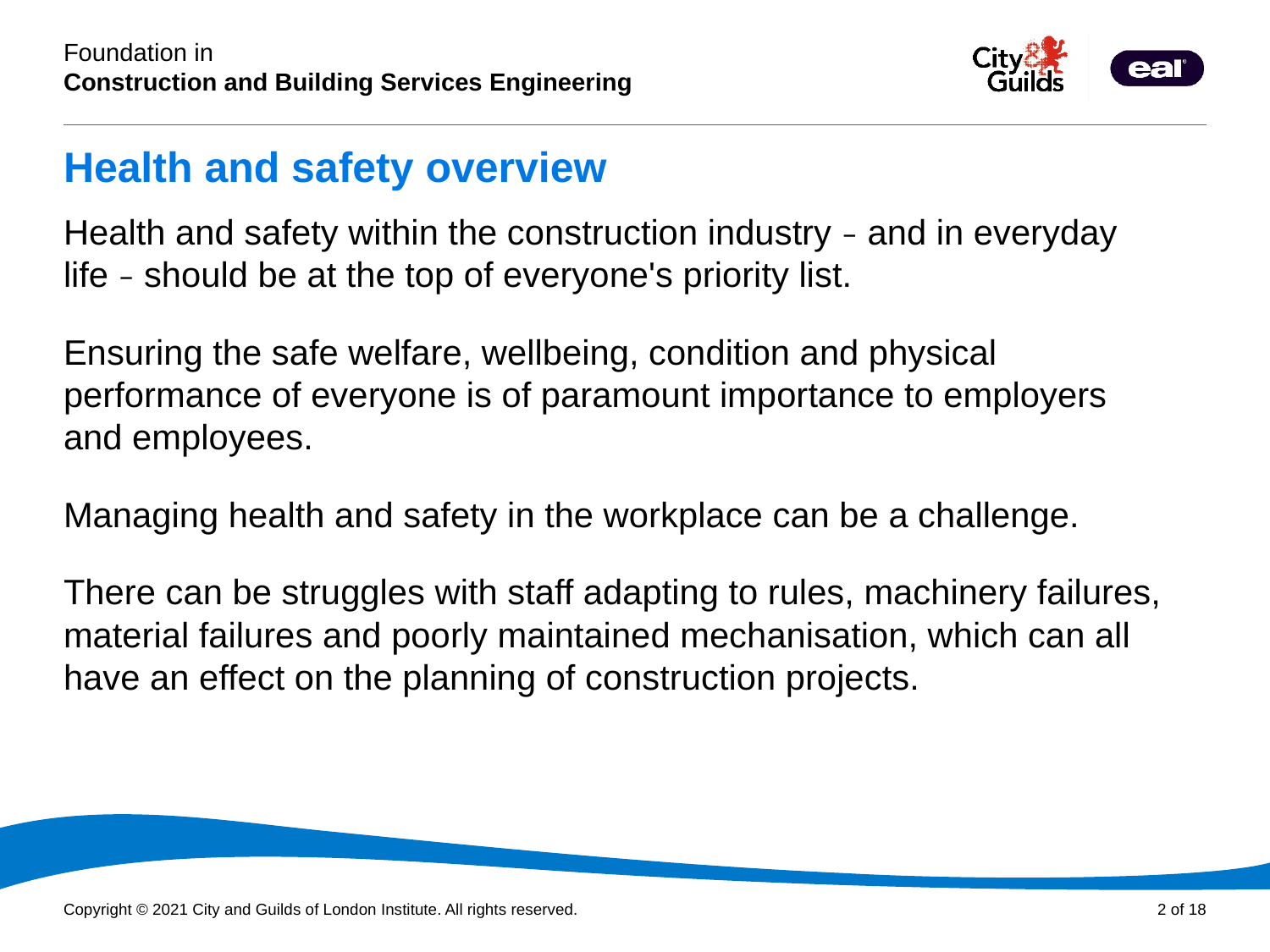

# Health and safety overview
Health and safety within the construction industry – and in everyday
life – should be at the top of everyone's priority list.
Ensuring the safe welfare, wellbeing, condition and physical performance of everyone is of paramount importance to employers
and employees.
Managing health and safety in the workplace can be a challenge.
There can be struggles with staff adapting to rules, machinery failures, material failures and poorly maintained mechanisation, which can all have an effect on the planning of construction projects.